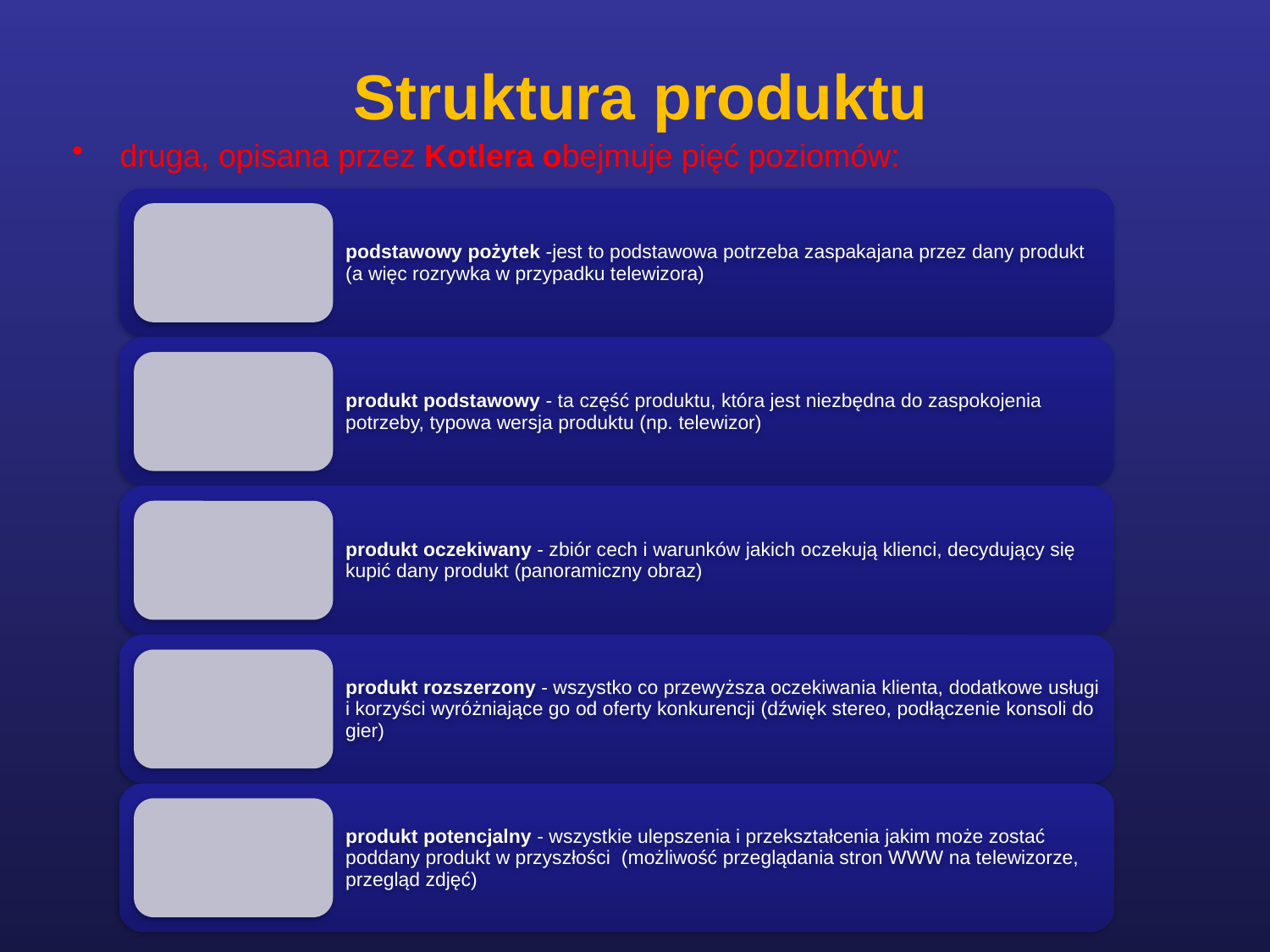

# Struktura produktu
druga, opisana przez Kotlera obejmuje pięć poziomów:

produkt potencjalny - wszystkie ulepszenia i przekształcenia jakim może zostać poddany produkt w przyszłości  (możliwość przeglądania stron WWW na telewizorze, przegląd zdjęć)
podstawowy pożytek -jest to podstawowa potrzeba zaspakajana przez dany produkt (a więc rozrywka w przypadku telewizora)
produkt podstawowy - ta część produktu, która jest niezbędna do zaspokojenia potrzeby, typowa wersja produktu (np. telewizor)
produkt oczekiwany - zbiór cech i warunków jakich oczekują klienci, decydujący się kupić dany produkt (panoramiczny obraz)
produkt rozszerzony - wszystko co przewyższa oczekiwania klienta, dodatkowe usługi i korzyści wyróżniające go od oferty konkurencji (dźwięk stereo, podłączenie konsoli do gier)